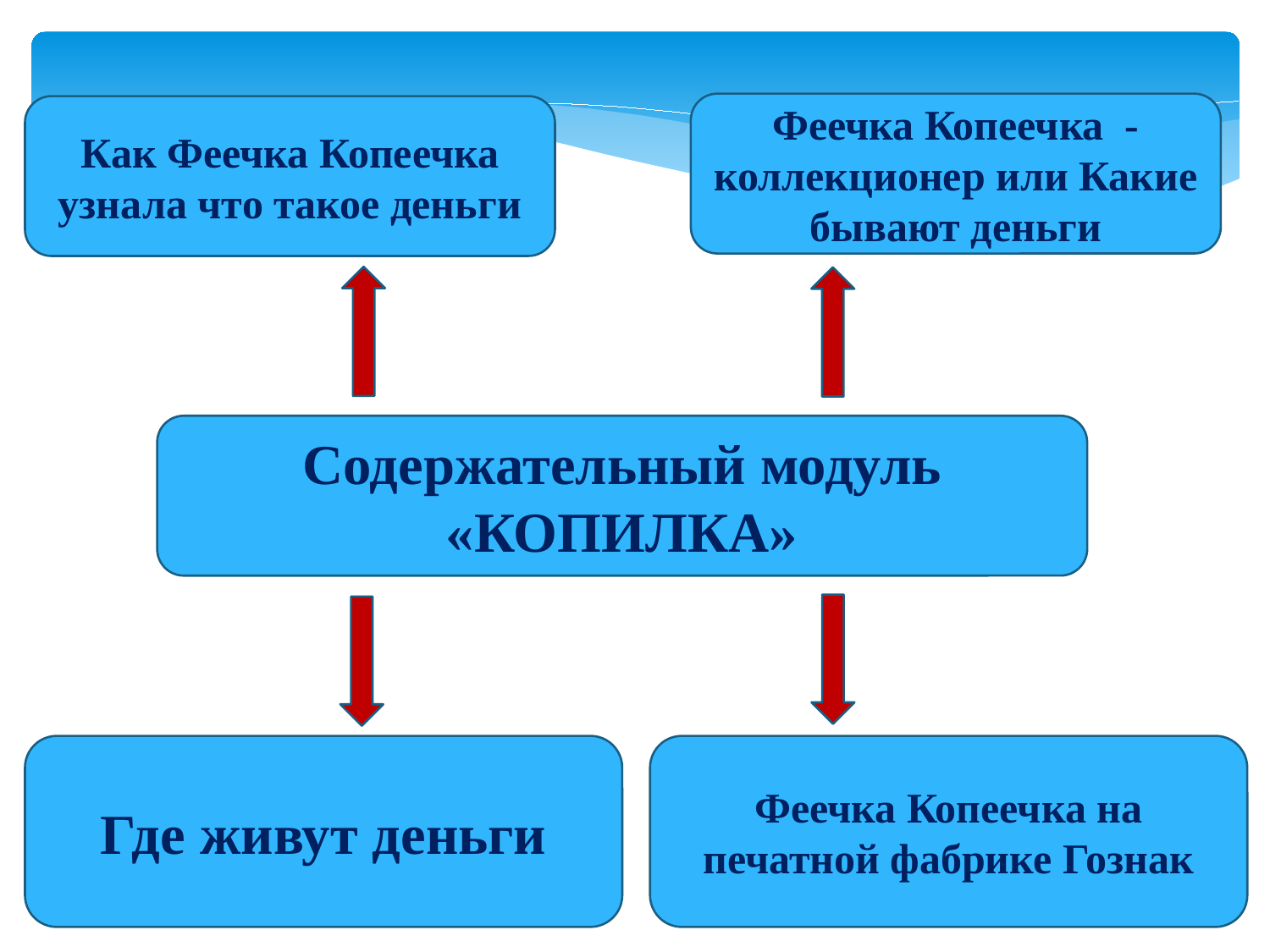

Феечка Копеечка  - коллекционер или Какие бывают деньги
Как Феечка Копеечка узнала что такое деньги

Содержательный модуль «КОПИЛКА»

Где живут деньги
Феечка Копеечка на печатной фабрике Гознак